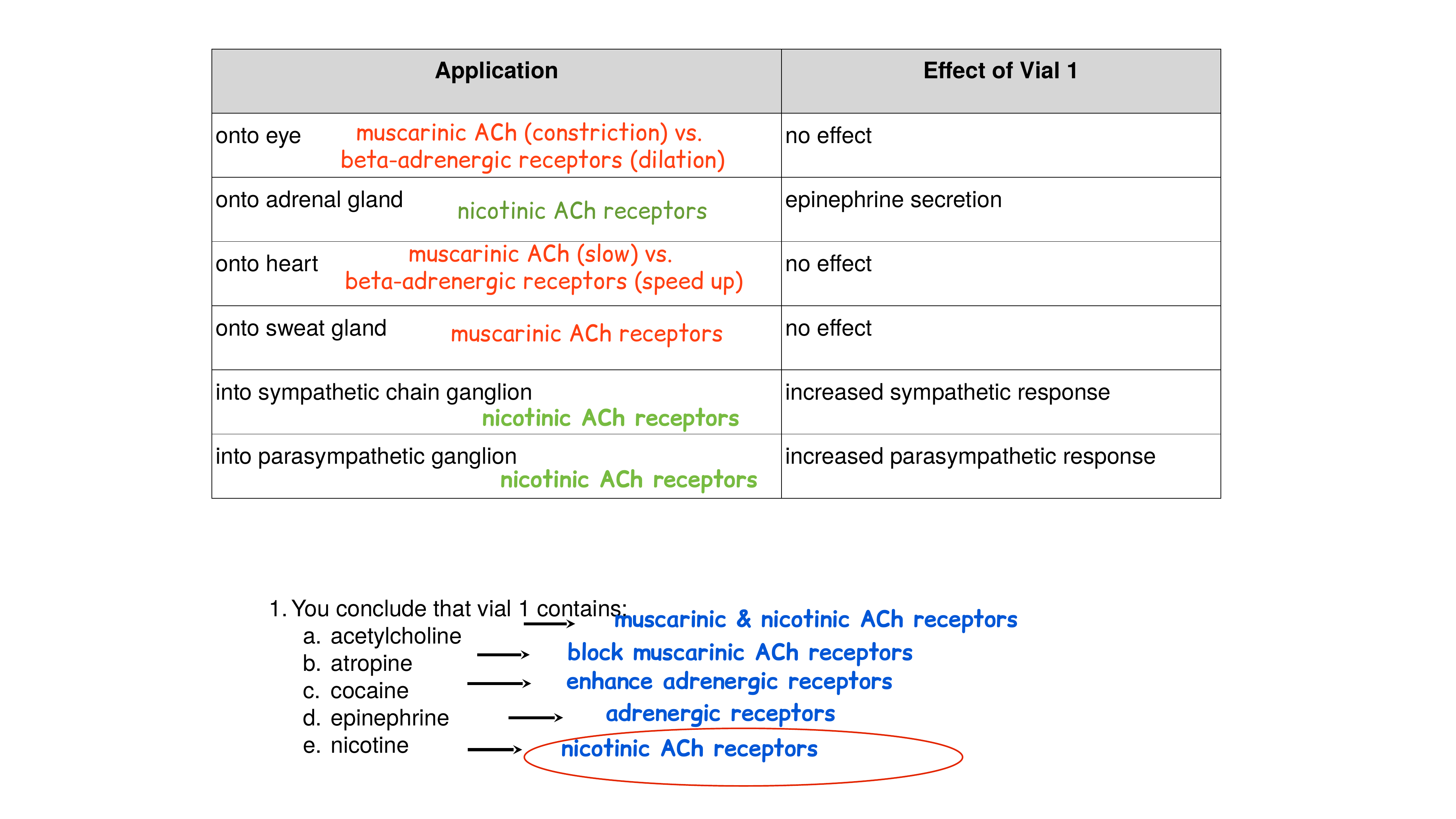

| Application | Effect of Vial 1 |
| --- | --- |
| onto eye | no effect |
| onto adrenal gland | epinephrine secretion |
| onto heart | no effect |
| onto sweat gland | no effect |
| into sympathetic chain ganglion | increased sympathetic response |
| into parasympathetic ganglion | increased parasympathetic response |
muscarinic ACh (constriction) vs.
beta-adrenergic receptors (dilation)
nicotinic ACh receptors
muscarinic ACh (slow) vs.
beta-adrenergic receptors (speed up)
muscarinic ACh receptors
nicotinic ACh receptors
nicotinic ACh receptors
You conclude that vial 1 contains:
acetylcholine
atropine
cocaine
epinephrine
nicotine
muscarinic & nicotinic ACh receptors

block muscarinic ACh receptors

enhance adrenergic receptors

adrenergic receptors

nicotinic ACh receptors